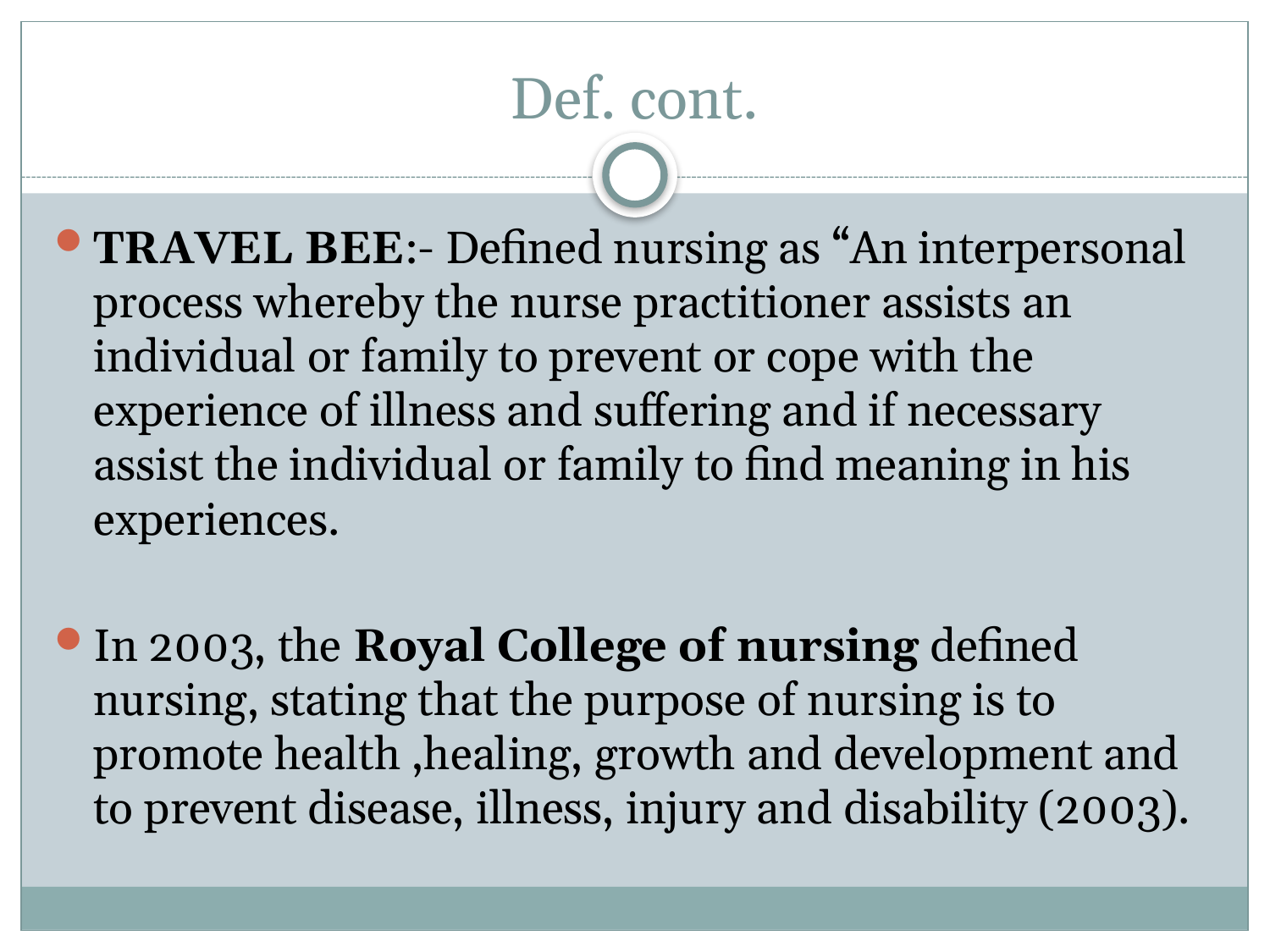

# Def. cont.
TRAVEL BEE:- Defined nursing as “An interpersonal process whereby the nurse practitioner assists an individual or family to prevent or cope with the experience of illness and suffering and if necessary assist the individual or family to find meaning in his experiences.

In 2003, the Royal College of nursing defined nursing, stating that the purpose of nursing is to promote health ,healing, growth and development and to prevent disease, illness, injury and disability (2003).